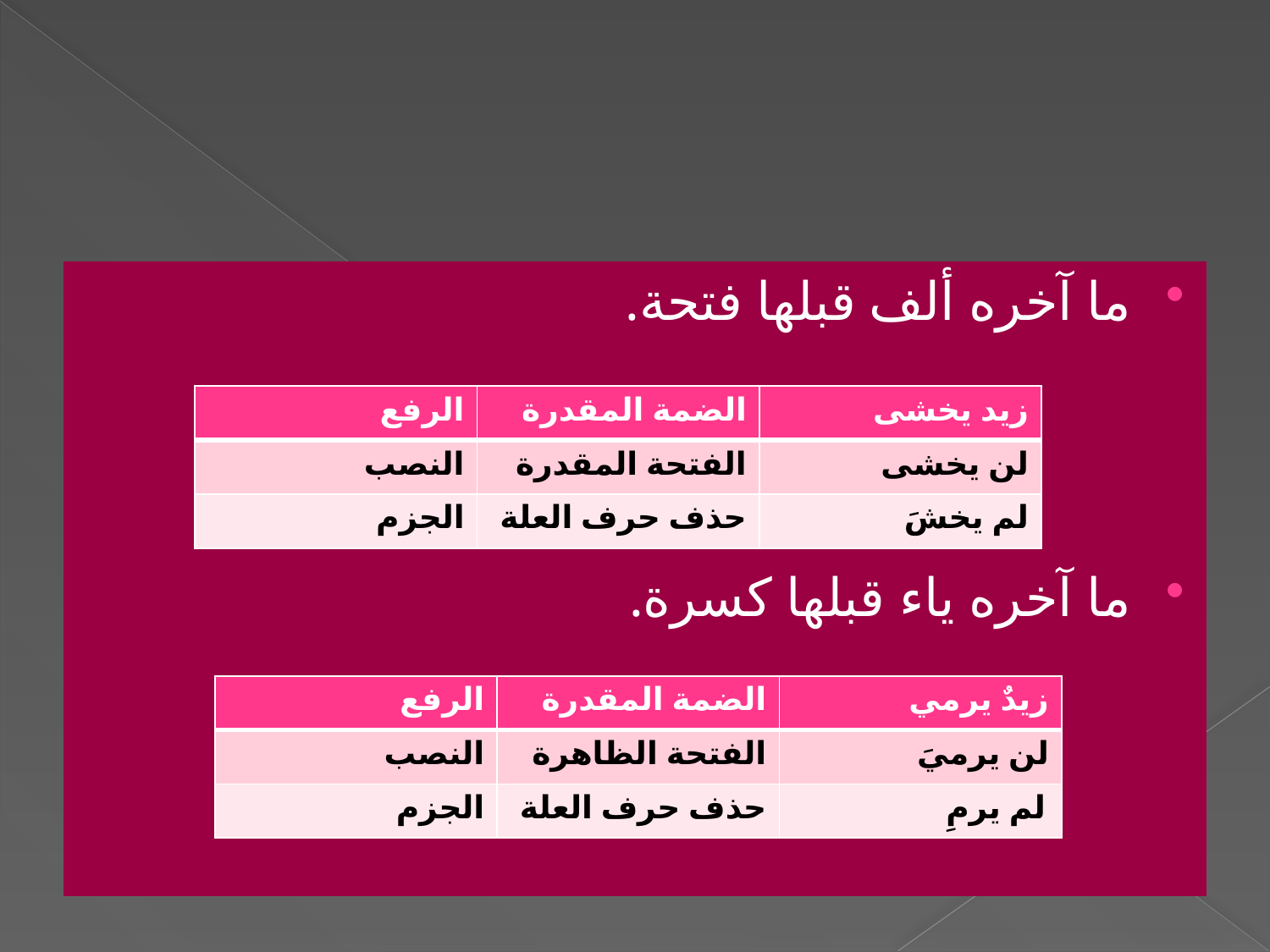

#
ما آخره ألف قبلها فتحة.

ما آخره ياء قبلها كسرة.
| الرفع | الضمة المقدرة | زيد يخشى |
| --- | --- | --- |
| النصب | الفتحة المقدرة | لن يخشى |
| الجزم | حذف حرف العلة | لم يخشَ |
| الرفع | الضمة المقدرة | زيدٌ يرمي |
| --- | --- | --- |
| النصب | الفتحة الظاهرة | لن يرميَ |
| الجزم | حذف حرف العلة | لم يرمِ |